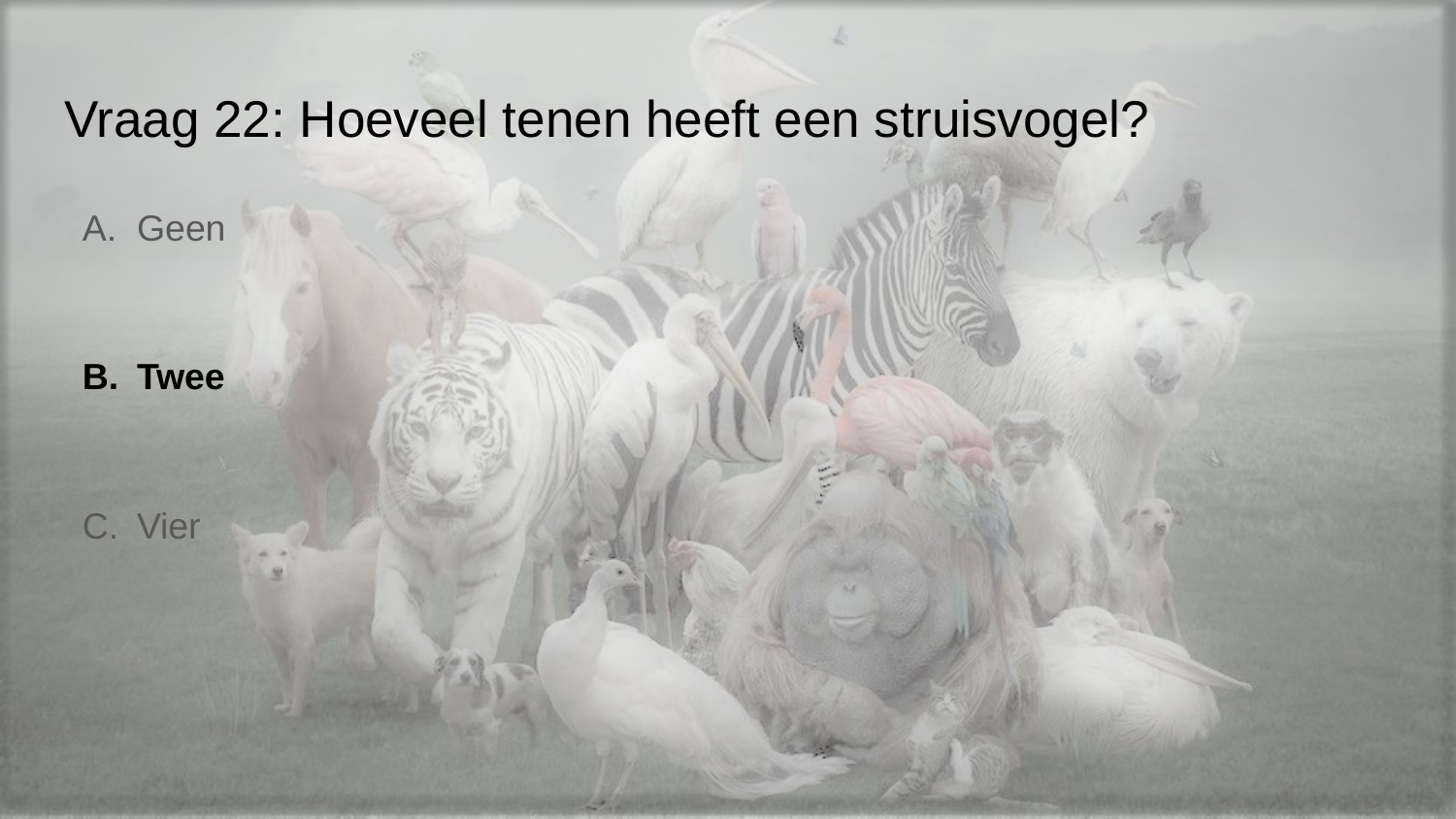

# Vraag 22: Hoeveel tenen heeft een struisvogel?
Geen

Twee

Vier